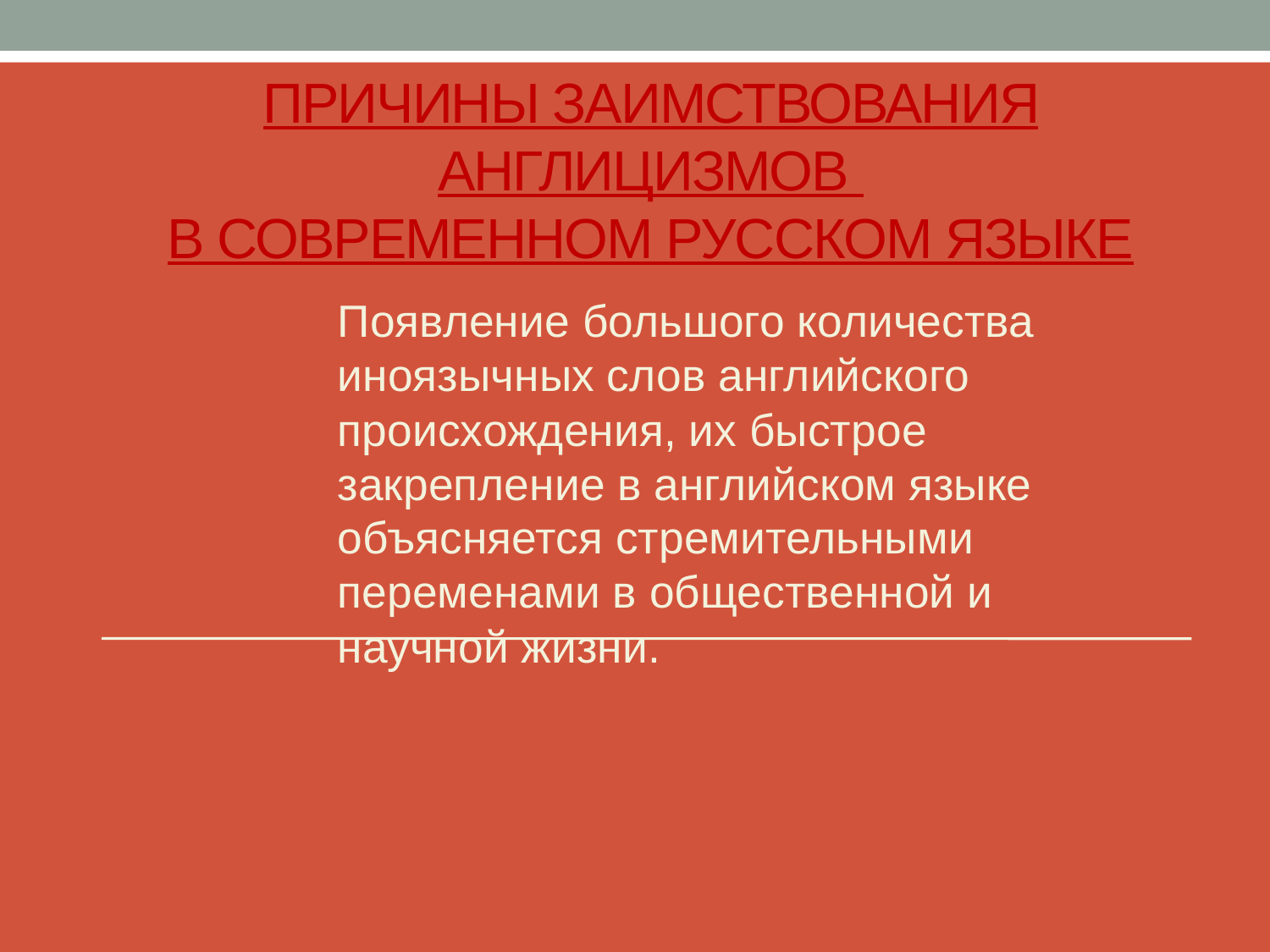

# Причины заимствования англицизмов в современном русском языке
Появление большого количества иноязычных слов английского происхождения, их быстрое закрепление в английском языке объясняется стремительными переменами в общественной и научной жизни.